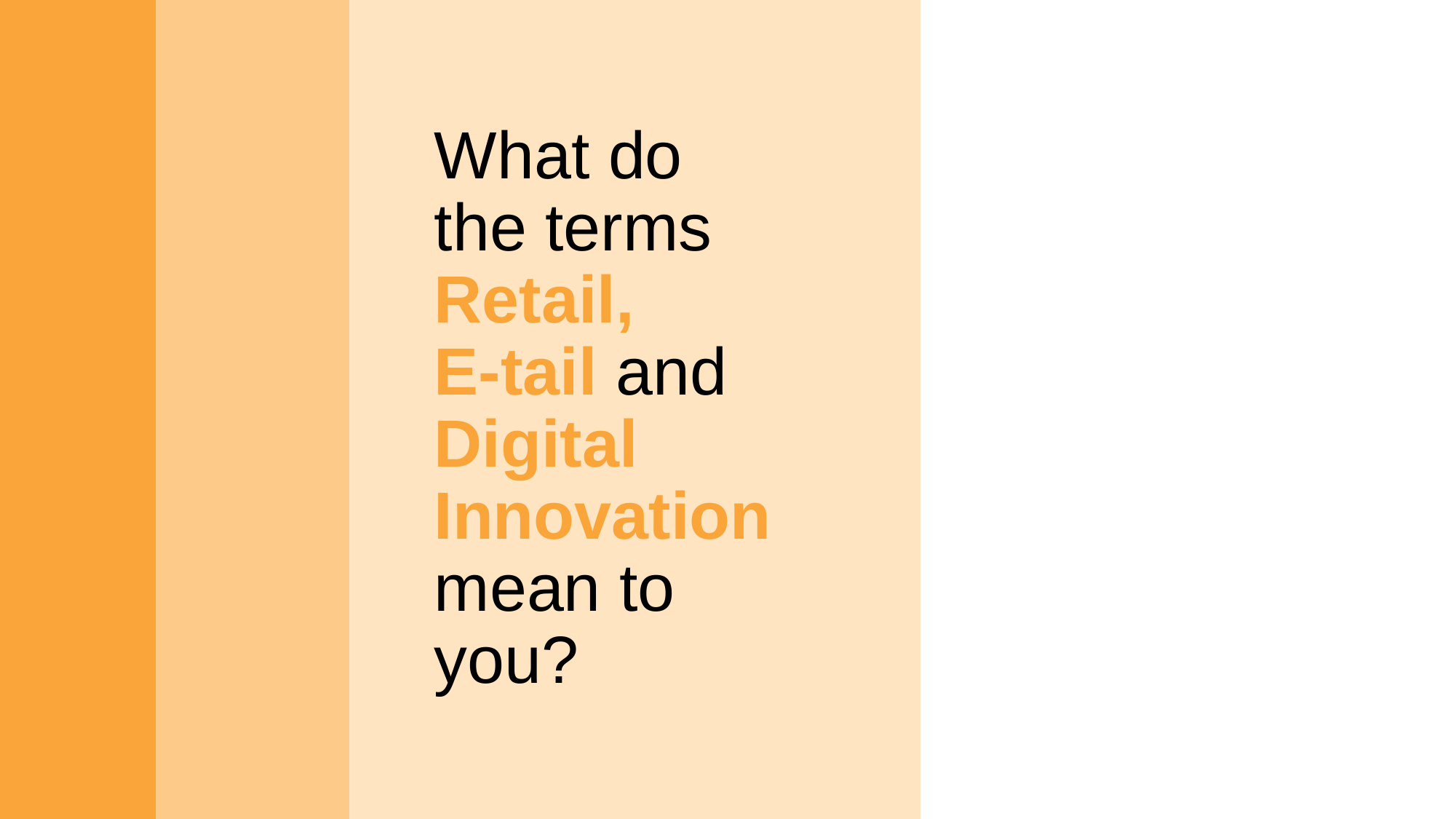

# What do the terms Health and Social Care mean to you?
What do the terms Retail,     E-tail and Digital Innovation
mean to you?